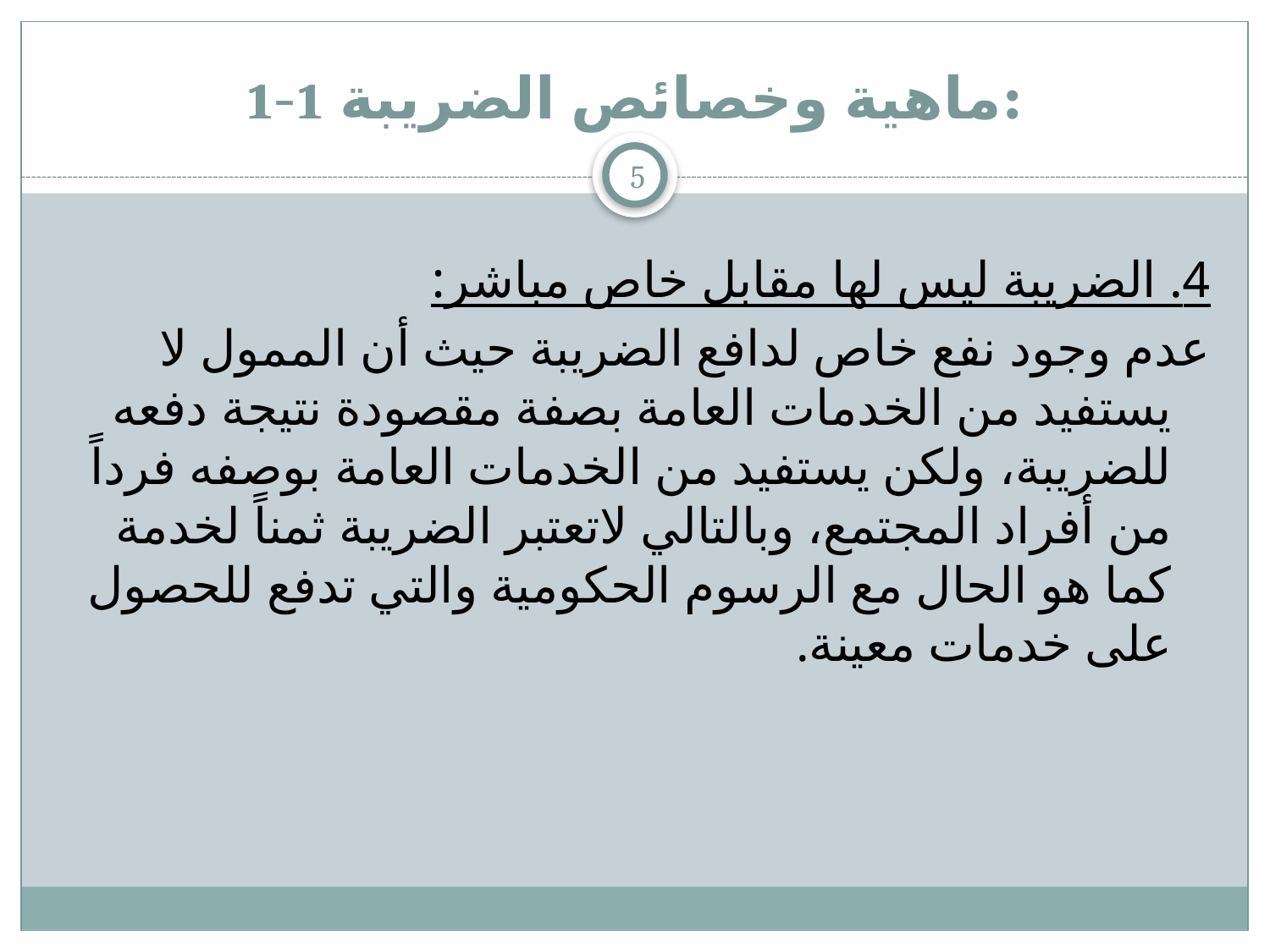

# 1-1 ماهية وخصائص الضريبة:
5
4. الضريبة ليس لها مقابل خاص مباشر:
	عدم وجود نفع خاص لدافع الضريبة حيث أن الممول لا يستفيد من الخدمات العامة بصفة مقصودة نتيجة دفعه للضريبة، ولكن يستفيد من الخدمات العامة بوصفه فرداً من أفراد المجتمع، وبالتالي لاتعتبر الضريبة ثمناً لخدمة كما هو الحال مع الرسوم الحكومية والتي تدفع للحصول على خدمات معينة.